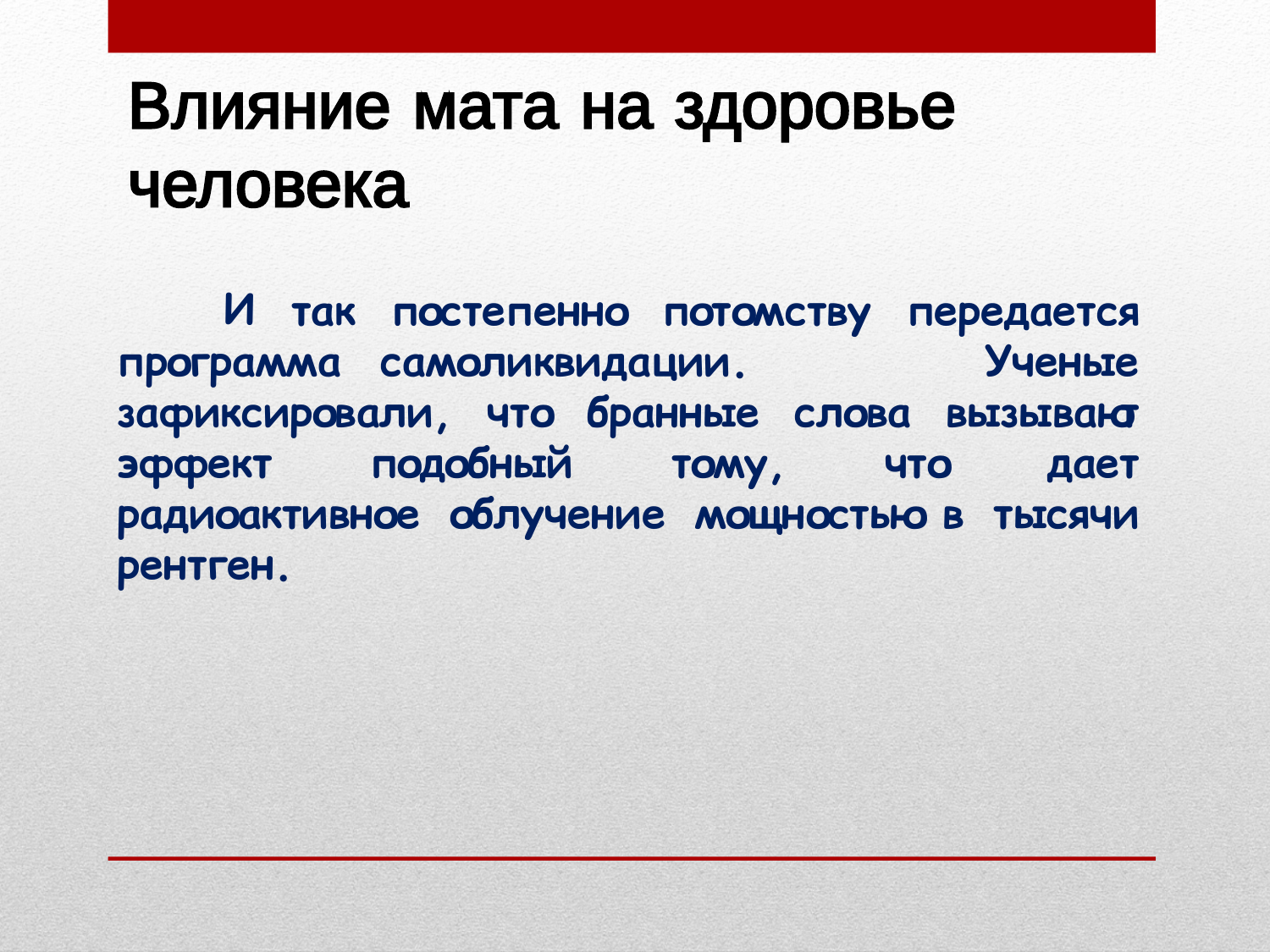

# Влияние мата на здоровье человека
   И так постепенно потомству передается программа самоликвидации.      Ученые зафиксировали, что бранные слова вызывают эффект подобный тому, что дает радиоактивное облучение мощностью в тысячи рентген.